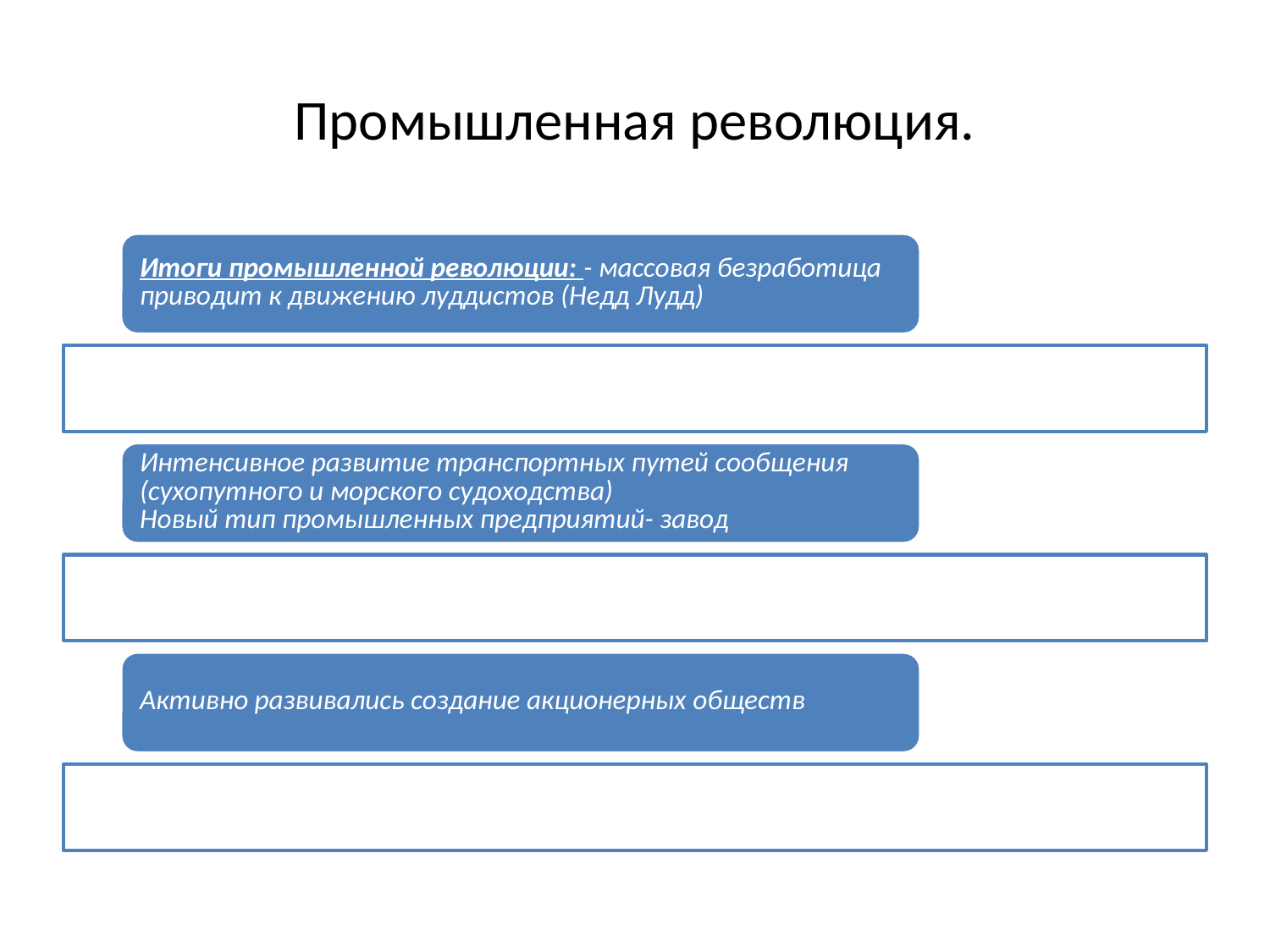

# Промышленная революция.
Итоги промышленной революции: - массовая безработица приводит к движению луддистов (Недд Лудд)
Интенсивное развитие транспортных путей сообщения (сухопутного и морского судоходства)
Новый тип промышленных предприятий- завод
Активно развивались создание акционерных обществ